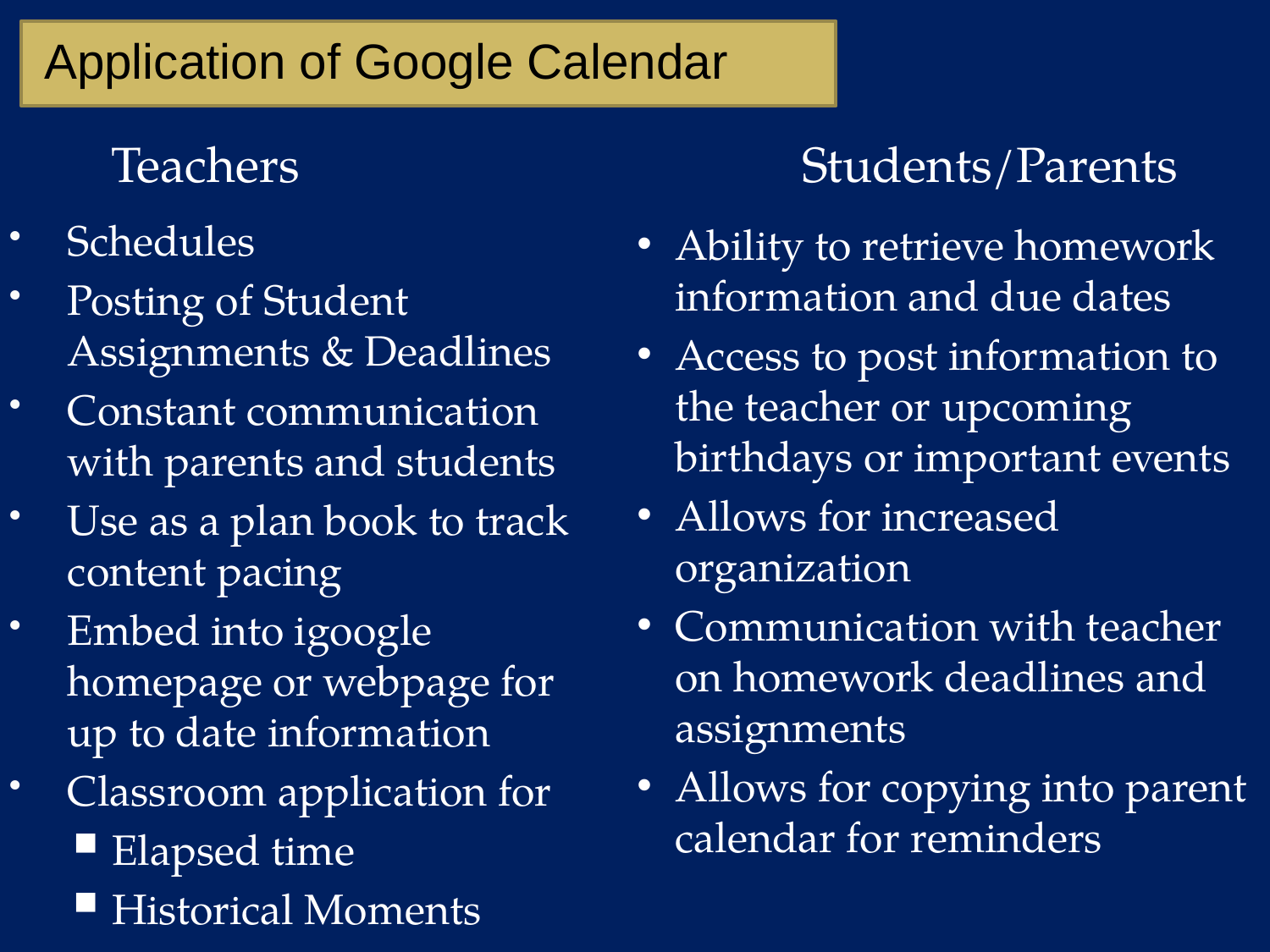

# Application of Google Calendar
Teachers
Students/Parents
Schedules
Posting of Student Assignments & Deadlines
Constant communication with parents and students
Use as a plan book to track content pacing
Embed into igoogle homepage or webpage for up to date information
Classroom application for
Elapsed time
Historical Moments
Ability to retrieve homework information and due dates
Access to post information to the teacher or upcoming birthdays or important events
Allows for increased organization
Communication with teacher on homework deadlines and assignments
Allows for copying into parent calendar for reminders